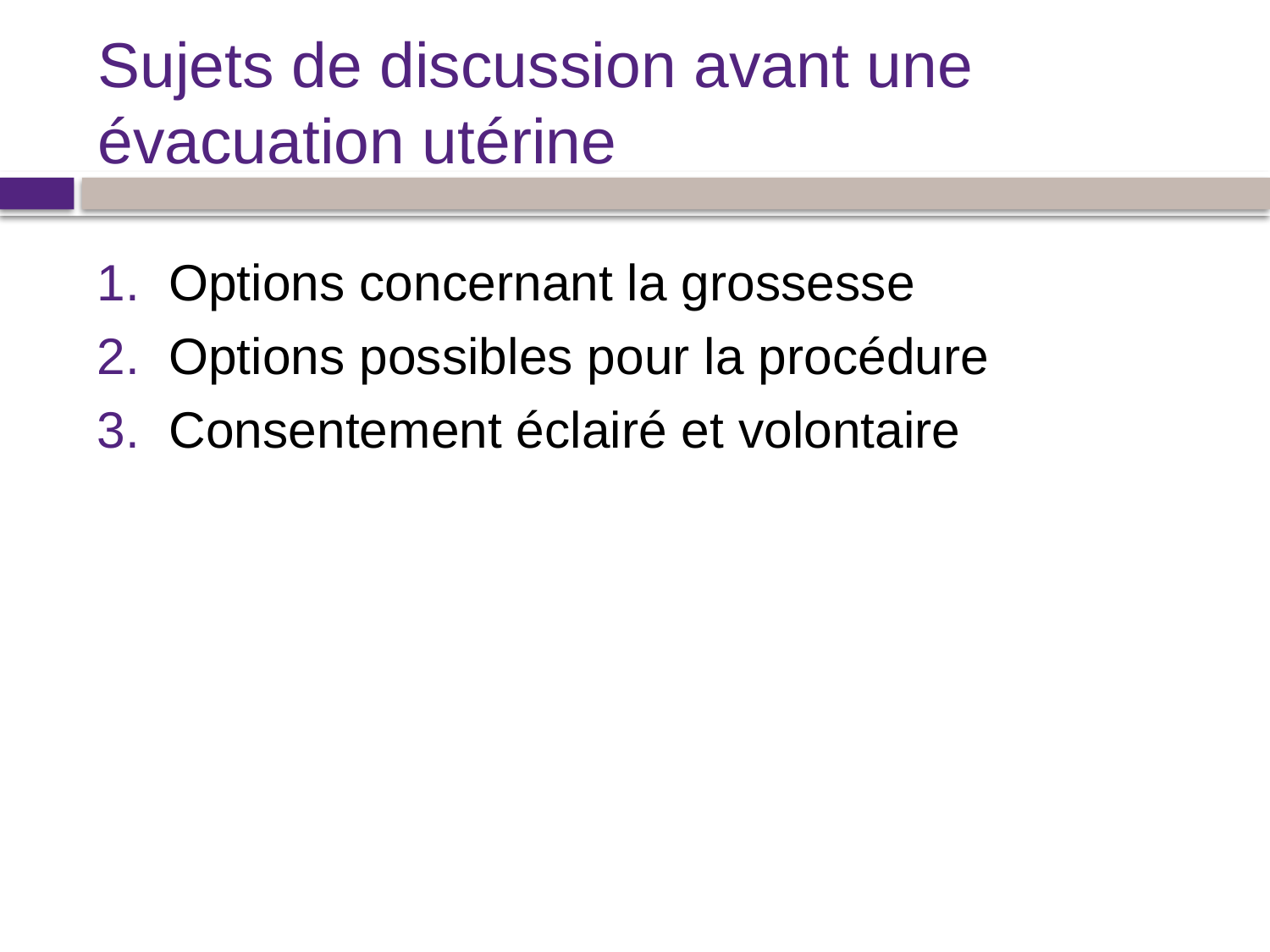

# Sujets de discussion avant une évacuation utérine
Options concernant la grossesse
Options possibles pour la procédure
Consentement éclairé et volontaire